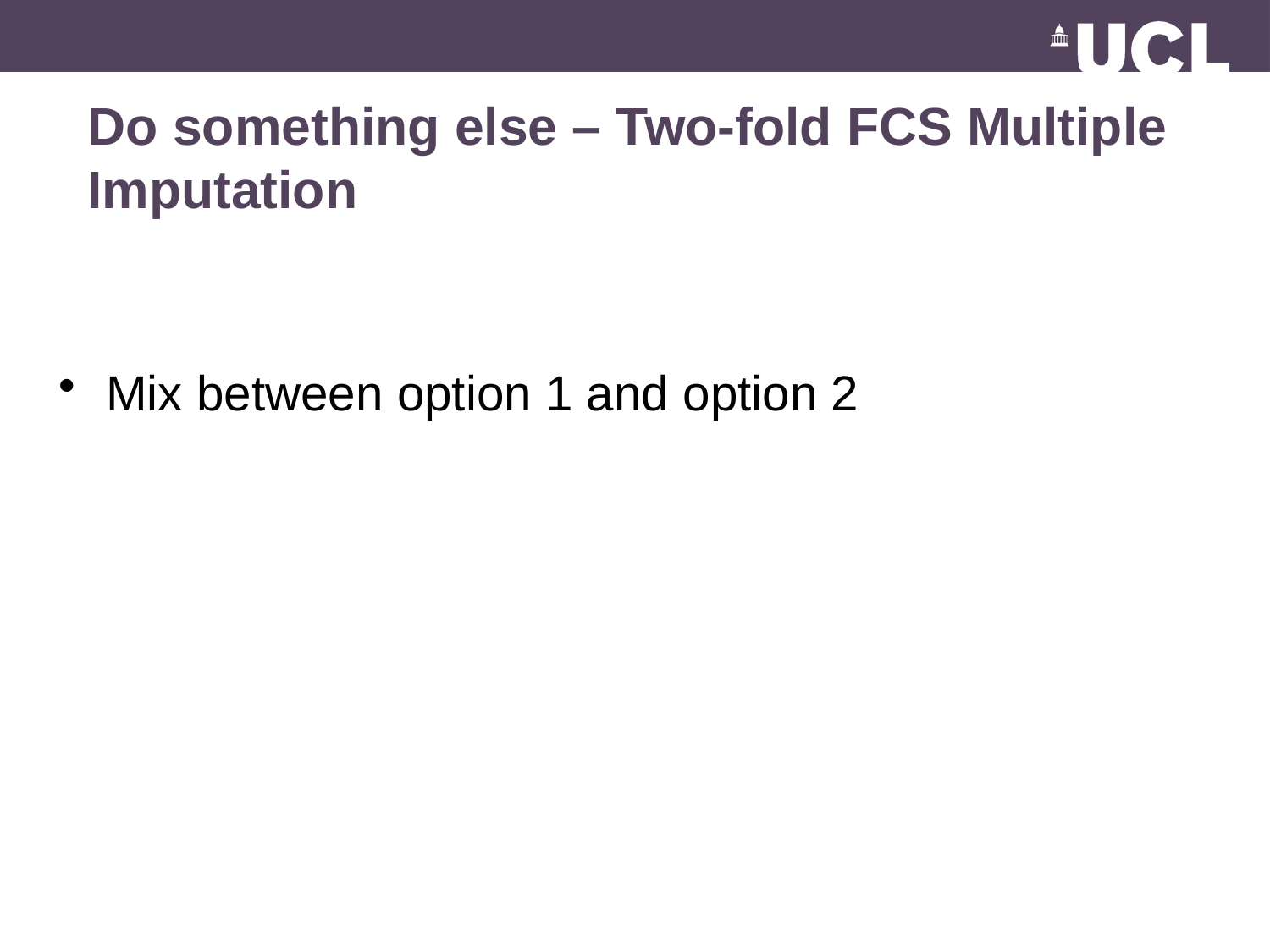

# Do something else – Two-fold FCS Multiple Imputation

Mix between option 1 and option 2